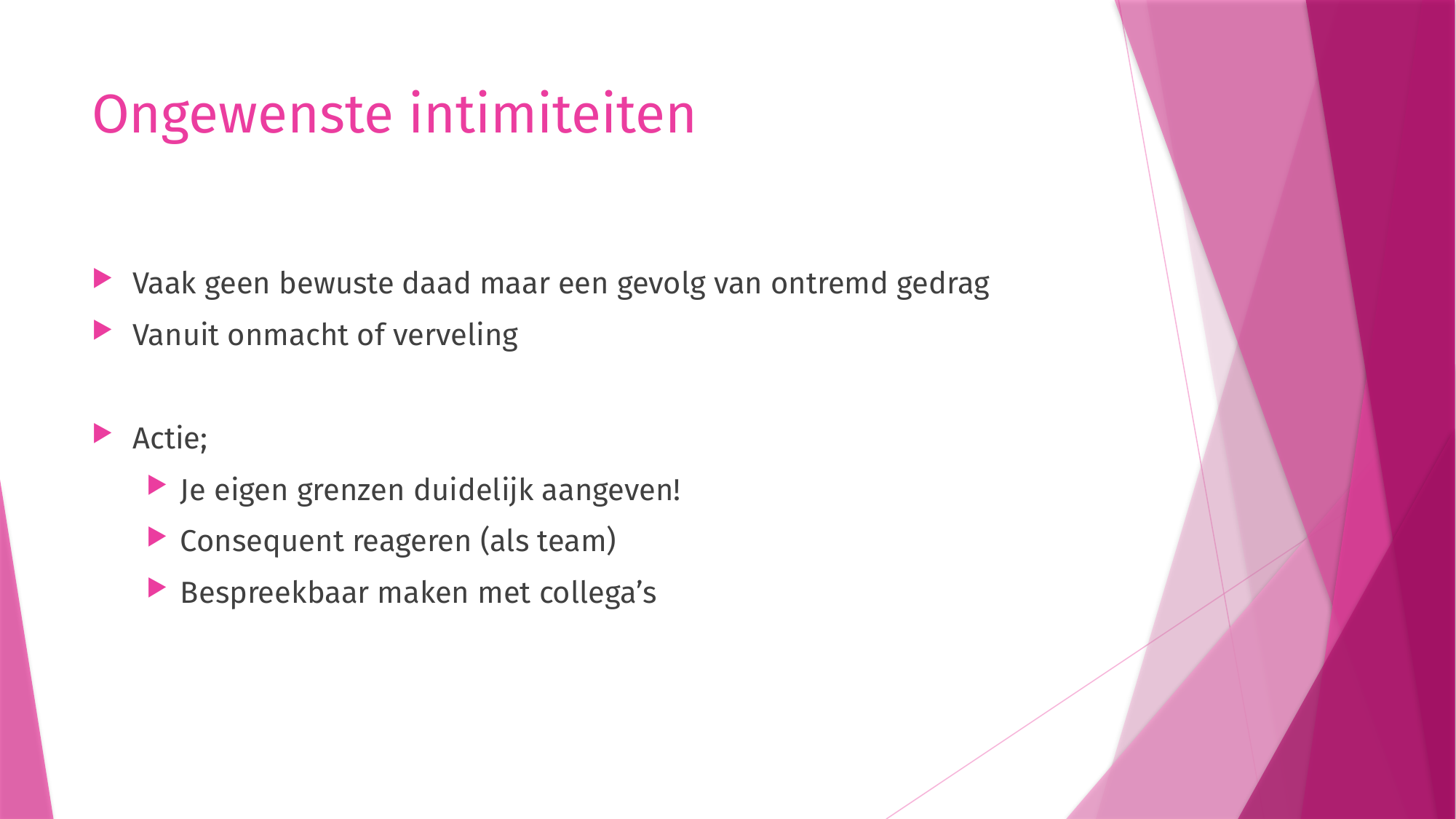

# Ongewenste intimiteiten
Vaak geen bewuste daad maar een gevolg van ontremd gedrag
Vanuit onmacht of verveling

Actie;
Je eigen grenzen duidelijk aangeven!
Consequent reageren (als team)
Bespreekbaar maken met collega’s